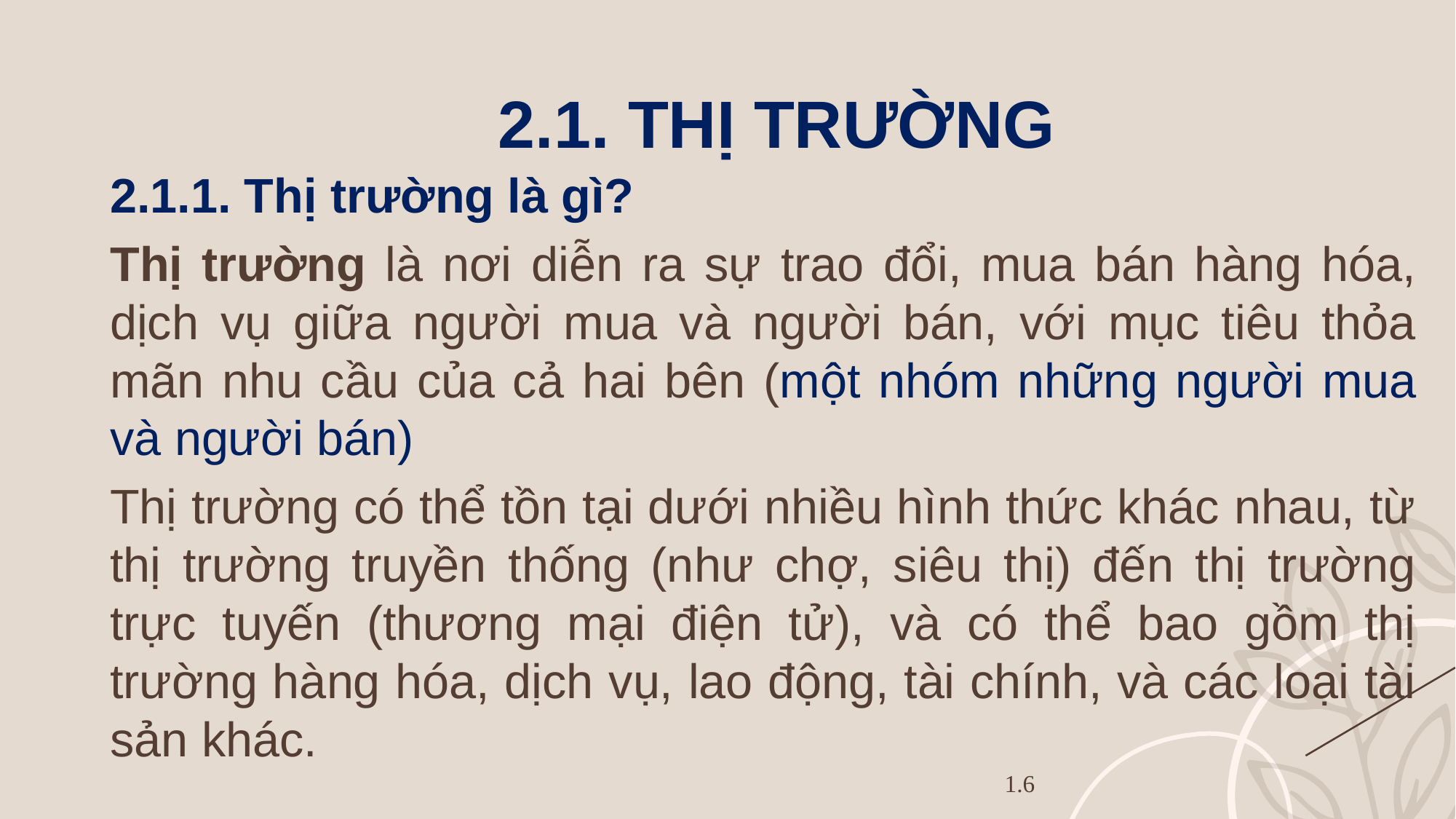

2.1. THỊ TRƯỜNG
2.1.1. Thị trường là gì?
Thị trường là nơi diễn ra sự trao đổi, mua bán hàng hóa, dịch vụ giữa người mua và người bán, với mục tiêu thỏa mãn nhu cầu của cả hai bên (một nhóm những người mua và người bán)
Thị trường có thể tồn tại dưới nhiều hình thức khác nhau, từ thị trường truyền thống (như chợ, siêu thị) đến thị trường trực tuyến (thương mại điện tử), và có thể bao gồm thị trường hàng hóa, dịch vụ, lao động, tài chính, và các loại tài sản khác.
1.6